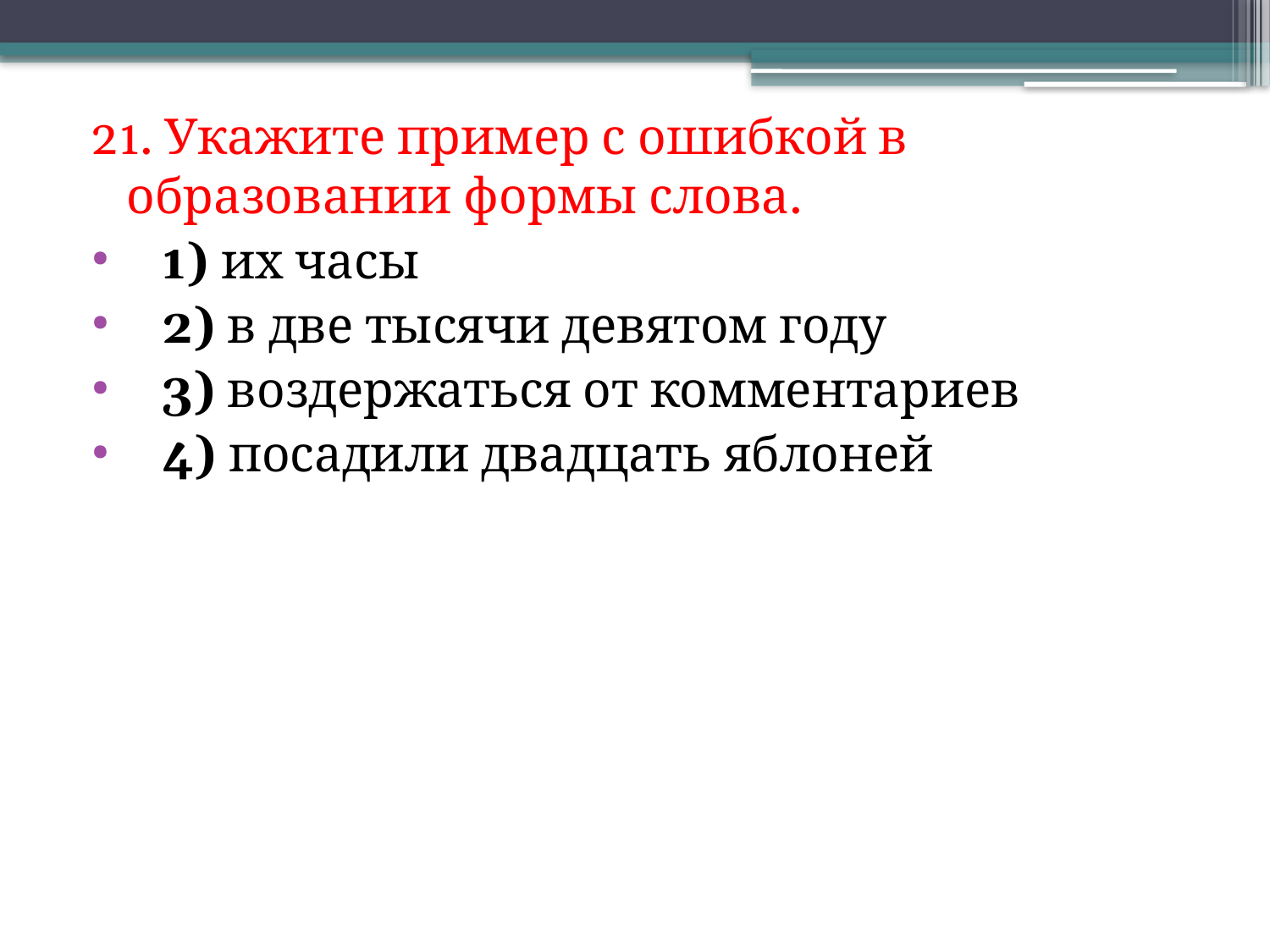

21. Укажите пример с ошибкой в образовании формы слова.
   1) их часы
   2) в две тысячи девятом году
   3) воздержаться от комментариев
   4) посадили двадцать яблоней